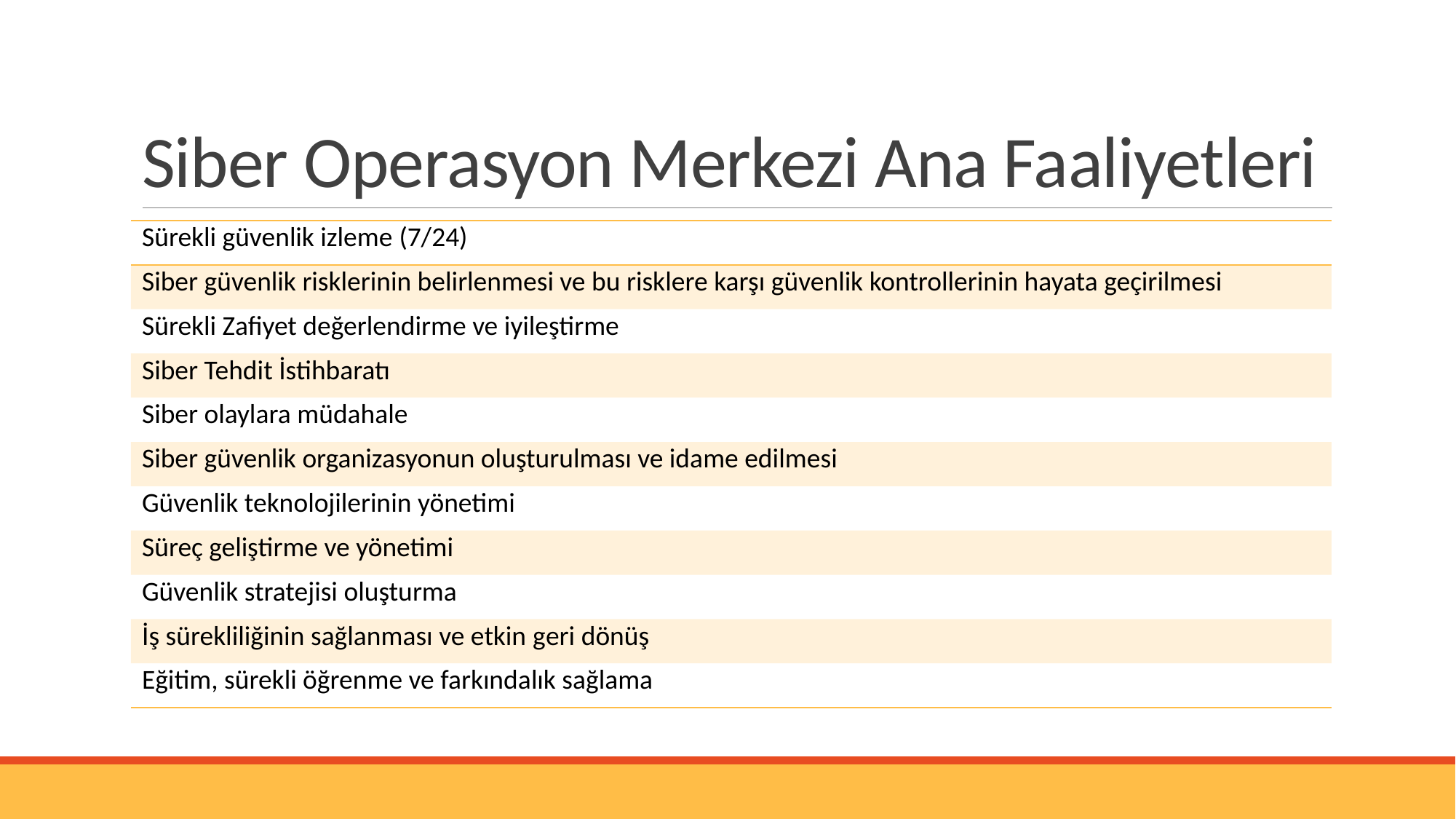

# Siber Operasyon Merkezi Ana Faaliyetleri

| Sürekli güvenlik izleme (7/24) |
| --- |
| Siber güvenlik risklerinin belirlenmesi ve bu risklere karşı güvenlik kontrollerinin hayata geçirilmesi |
| Sürekli Zafiyet değerlendirme ve iyileştirme |
| Siber Tehdit İstihbaratı |
| Siber olaylara müdahale |
| Siber güvenlik organizasyonun oluşturulması ve idame edilmesi |
| Güvenlik teknolojilerinin yönetimi |
| Süreç geliştirme ve yönetimi |
| Güvenlik stratejisi oluşturma |
| İş sürekliliğinin sağlanması ve etkin geri dönüş |
| Eğitim, sürekli öğrenme ve farkındalık sağlama |